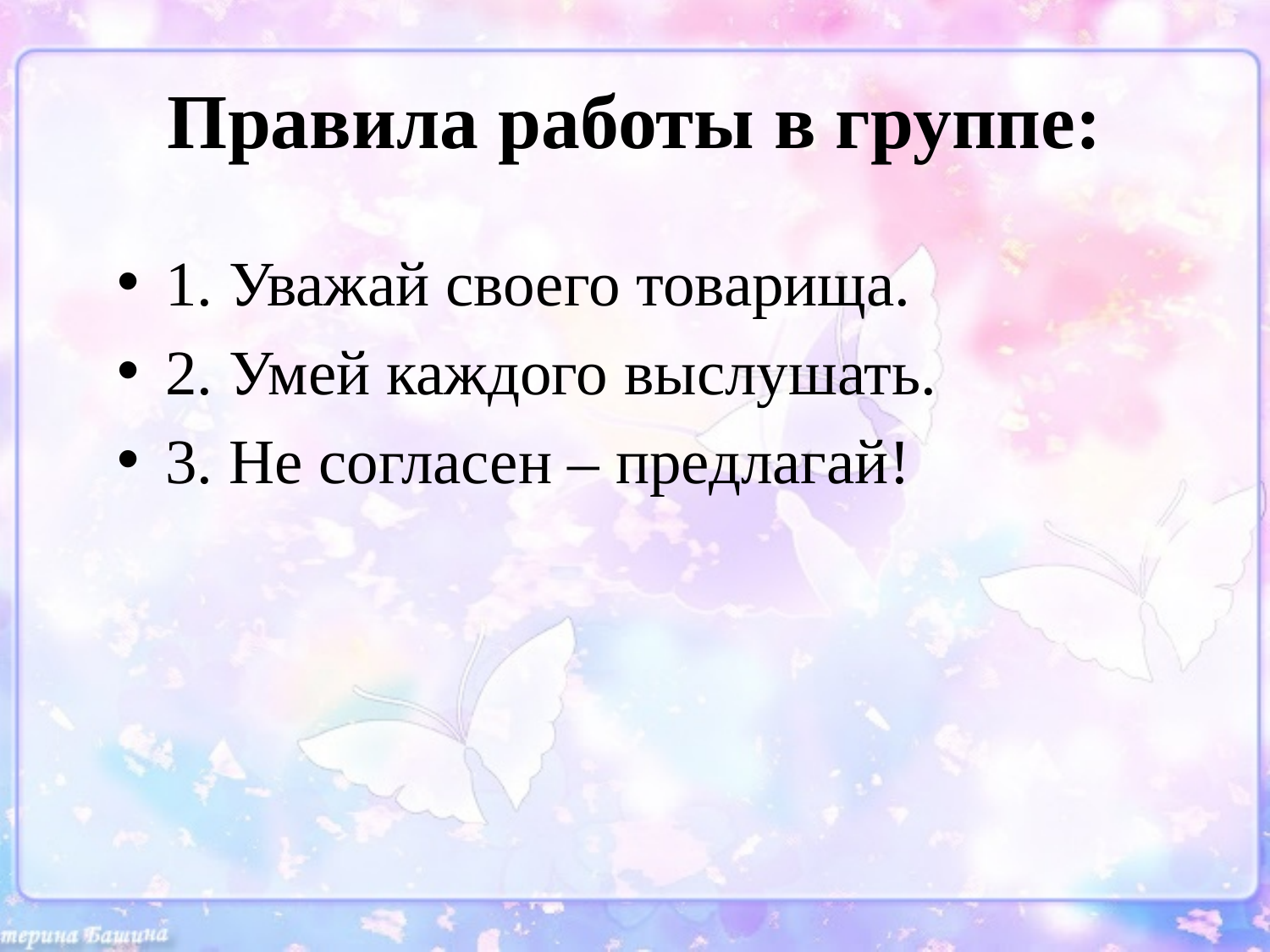

# Правила работы в группе:
1. Уважай своего товарища.
2. Умей каждого выслушать.
3. Не согласен – предлагай!